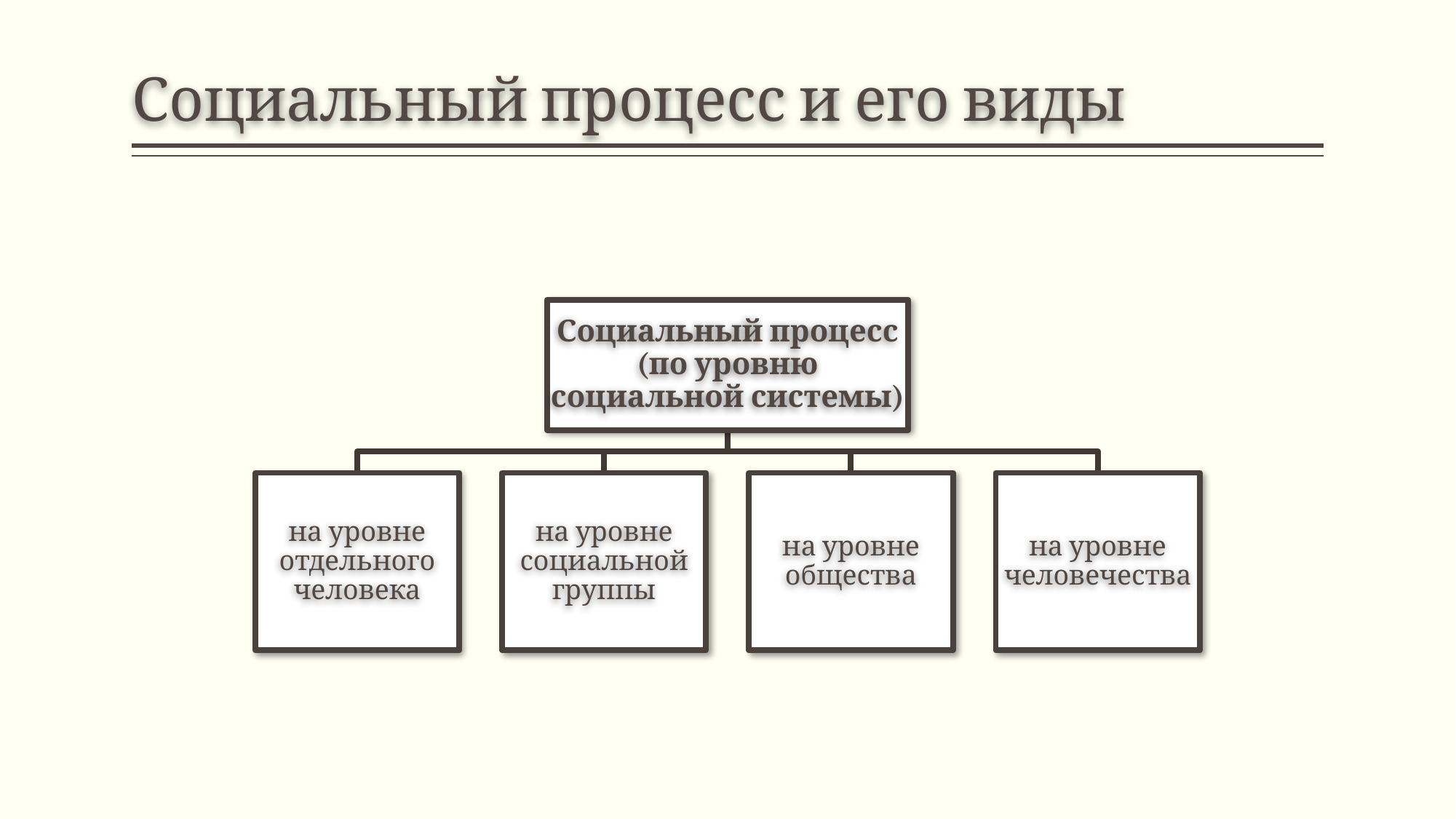

# Социальный процесс и его виды

Социальный процесс (по уровню социальной системы)

на уровне отдельного человека

на уровне социальной группы

на уровне общества

на уровне человечества